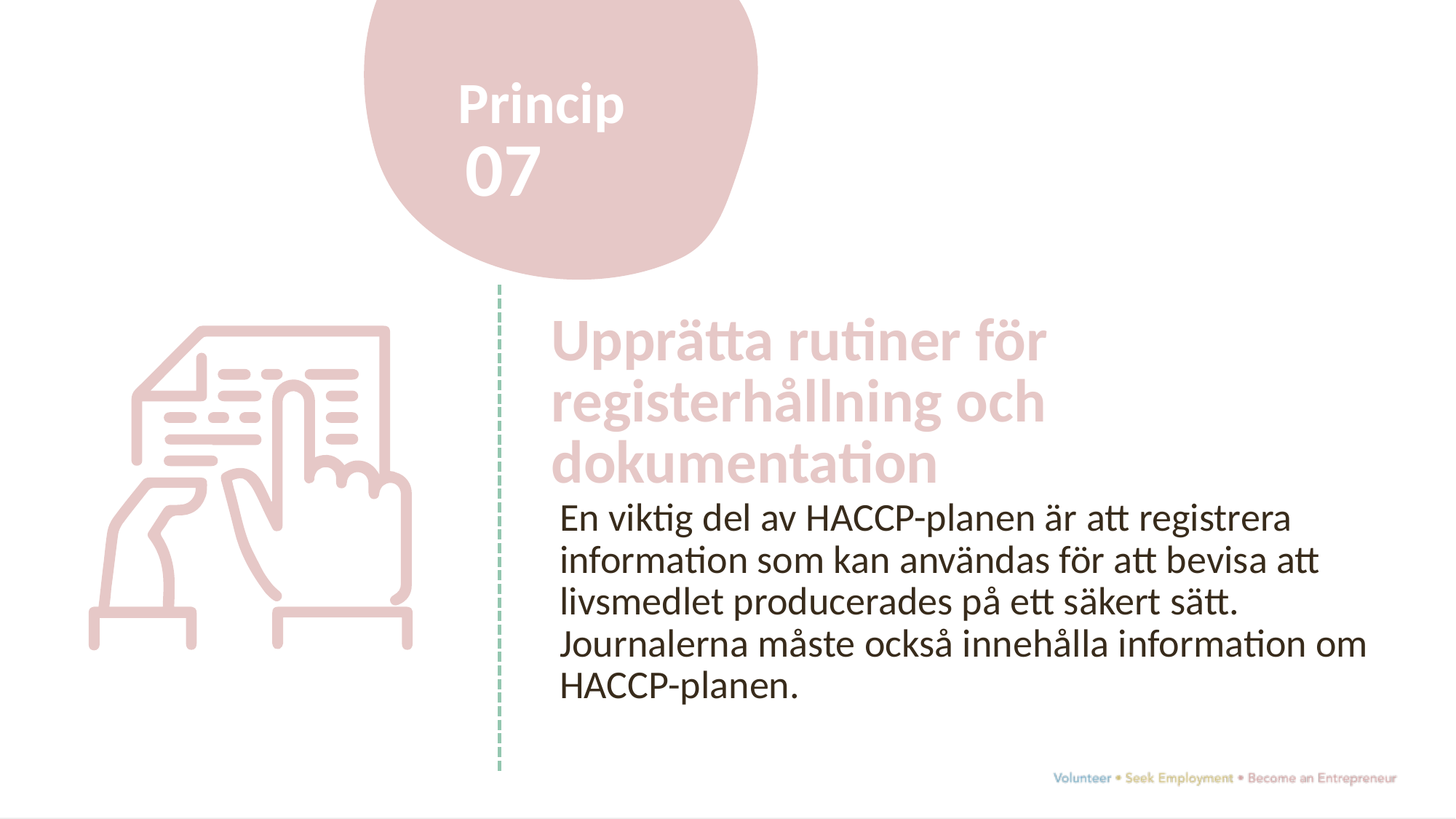

Princip
07
Upprätta rutiner för registerhållning och dokumentation

En viktig del av HACCP-planen är att registrera information som kan användas för att bevisa att livsmedlet producerades på ett säkert sätt. Journalerna måste också innehålla information om HACCP-planen.